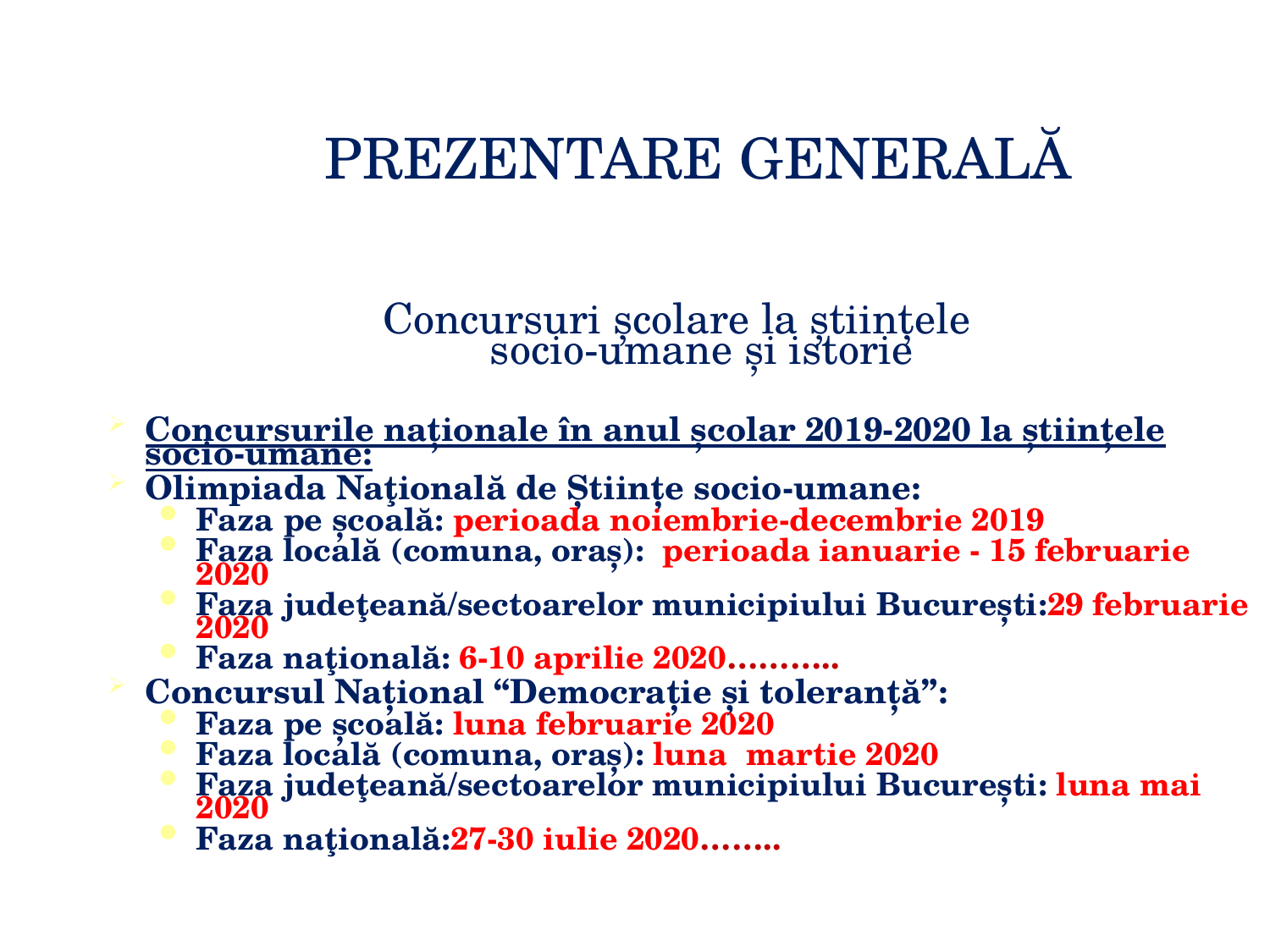

PREZENTARE GENERALĂ

Concursuri şcolare la ştiinţele
socio-umane şi istorie

Concursurile naţionale în anul şcolar 2019-2020 la ştiinţele socio-umane:
Olimpiada Naţională de Ştiinţe socio-umane:
Faza pe şcoală: perioada noiembrie-decembrie 2019
Faza locală (comuna, oraş):  perioada ianuarie - 15 februarie 2020
Faza judeţeană/sectoarelor municipiului Bucureşti:29 februarie 2020
Faza naţională: 6-10 aprilie 2020………..
Concursul Naţional “Democraţie şi toleranţă”:
Faza pe şcoală: luna februarie 2020
Faza locală (comuna, oraş): luna  martie 2020
Faza judeţeană/sectoarelor municipiului Bucureşti: luna mai 2020
Faza naţională:27-30 iulie 2020……..

1